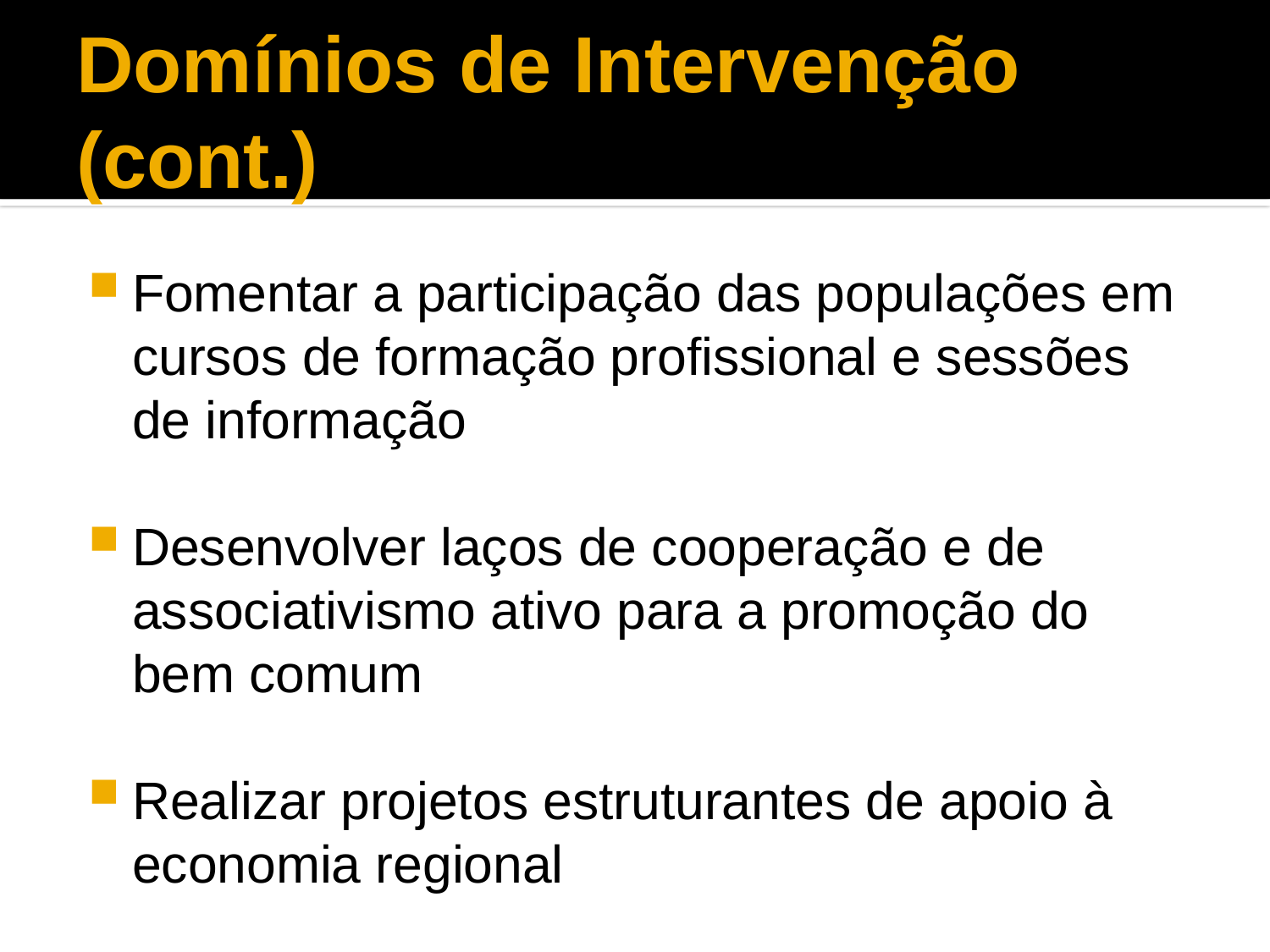

# Domínios de Intervenção (cont.)
Fomentar a participação das populações em cursos de formação profissional e sessões de informação

Desenvolver laços de cooperação e de associativismo ativo para a promoção do bem comum

Realizar projetos estruturantes de apoio à economia regional